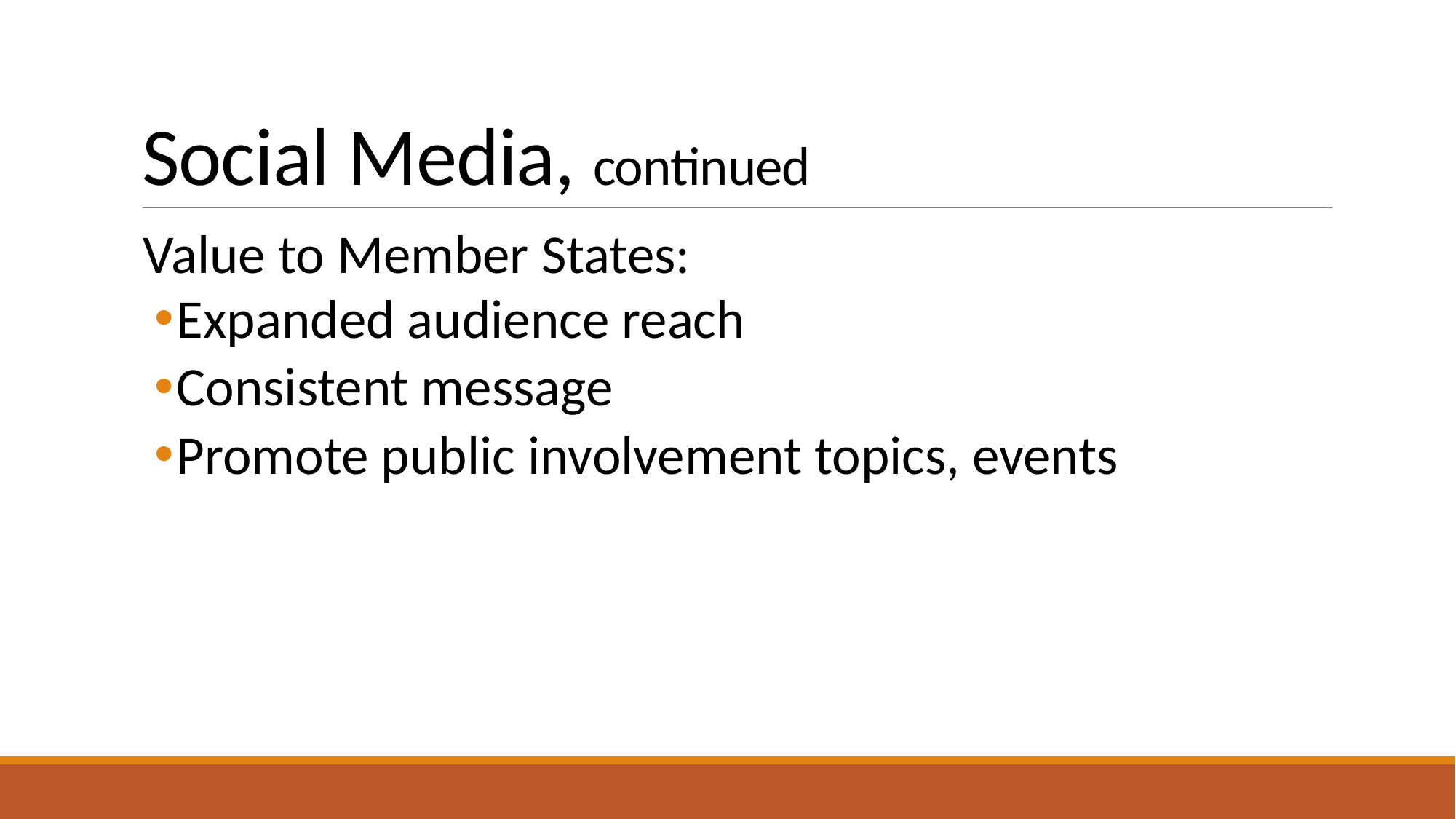

# Social Media, continued
Value to Member States:
Expanded audience reach
Consistent message
Promote public involvement topics, events